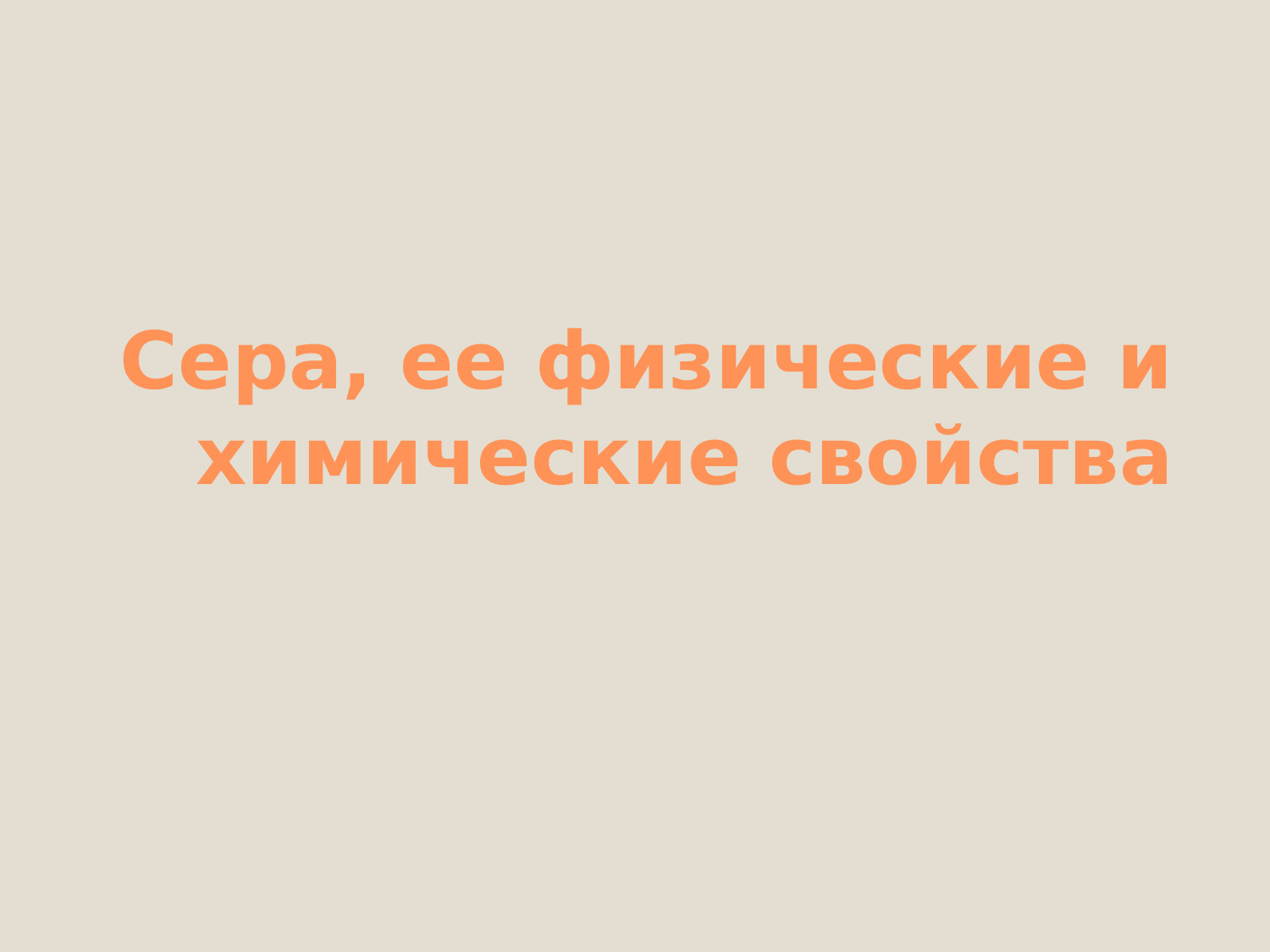

# Сера, ее физические и химические свойства